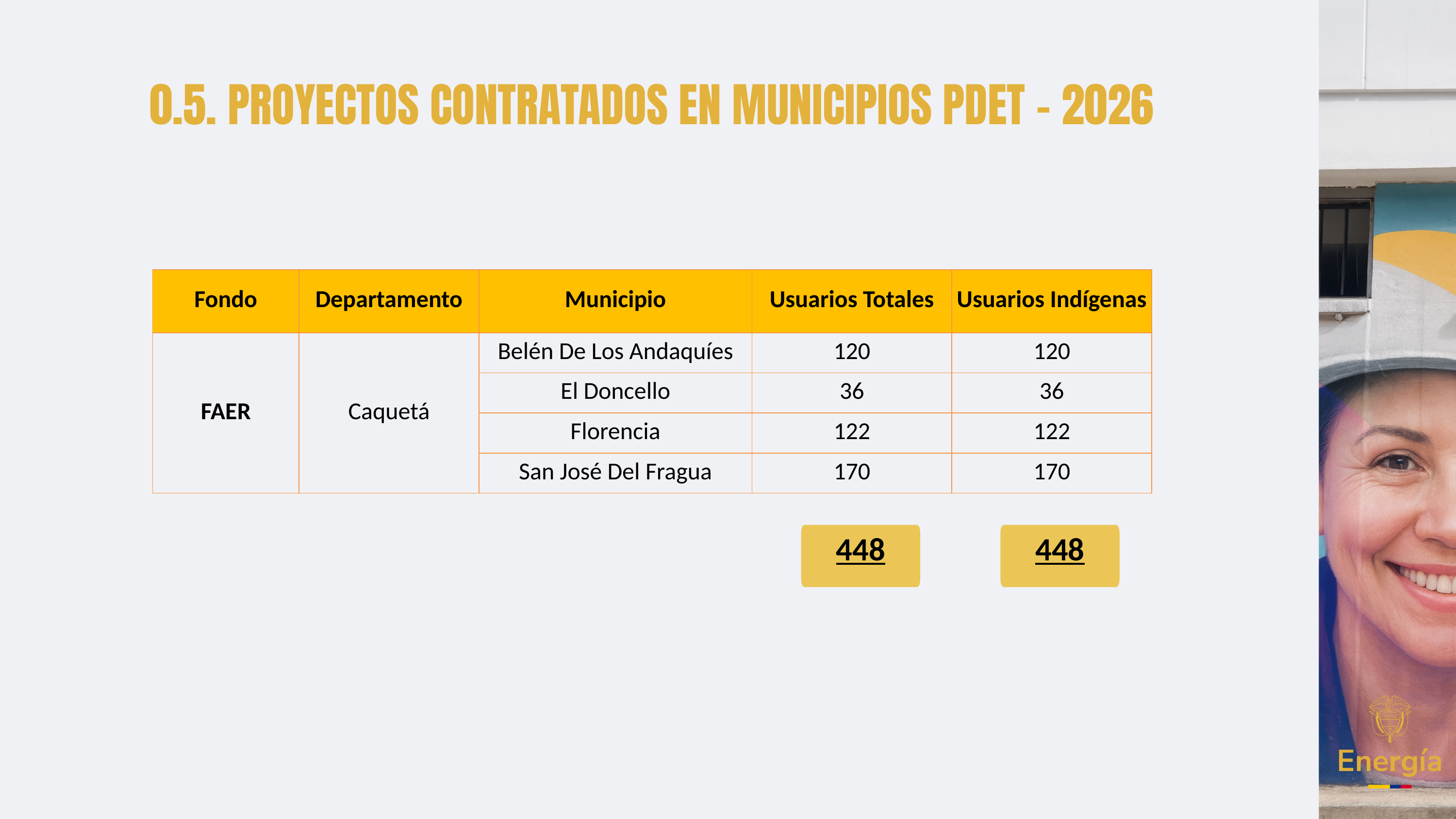

0.5. PROYECTOS CONTRATADOS EN MUNICIPIOS PDET - 2026

| Fondo | Departamento | Municipio | Usuarios Totales | Usuarios Indígenas |
| --- | --- | --- | --- | --- |
| FAER | Caquetá | Belén De Los Andaquíes | 120 | 120 |
|  |  | El Doncello | 36 | 36 |
|  |  | Florencia | 122 | 122 |
|  |  | San José Del Fragua | 170 | 170 |
448
448